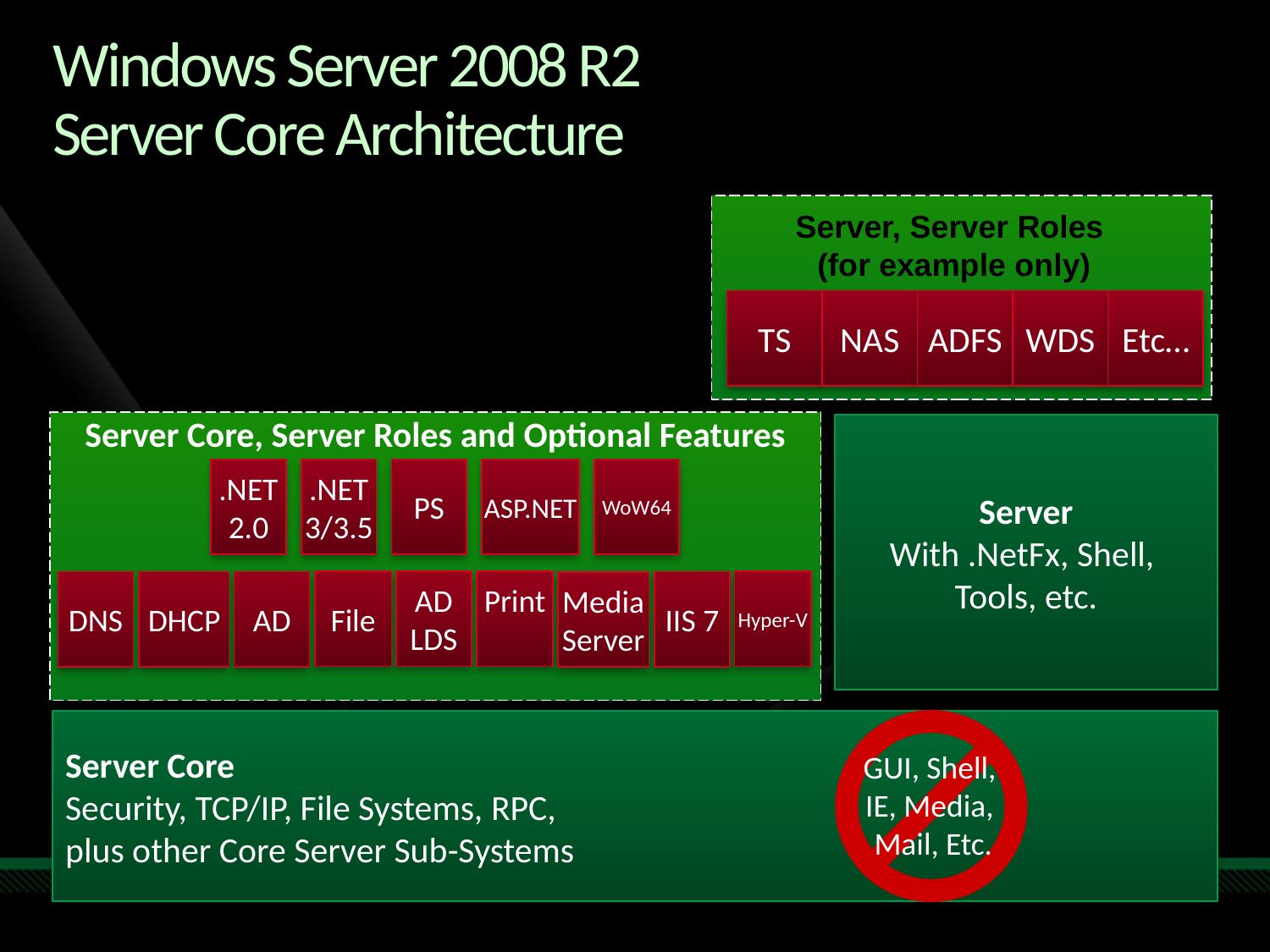

# Windows Server 2008 R2 Server Core Architecture

Server, Server Roles
(for example only)

TS
NAS
ADFS
WDS
Etc…
Server Core, Server Roles and Optional Features
Server
With .NetFx, Shell,
Tools, etc.
.NET
2.0
.NET
3/3.5
PS
ASP.NET
WoW64
File
AD
LDS
Print
Hyper-V
DNS
DHCP
AD
IIS 7
Media
Server
Server Core
Security, TCP/IP, File Systems, RPC,
plus other Core Server Sub-Systems

GUI, Shell,
IE, Media,
Mail, Etc.